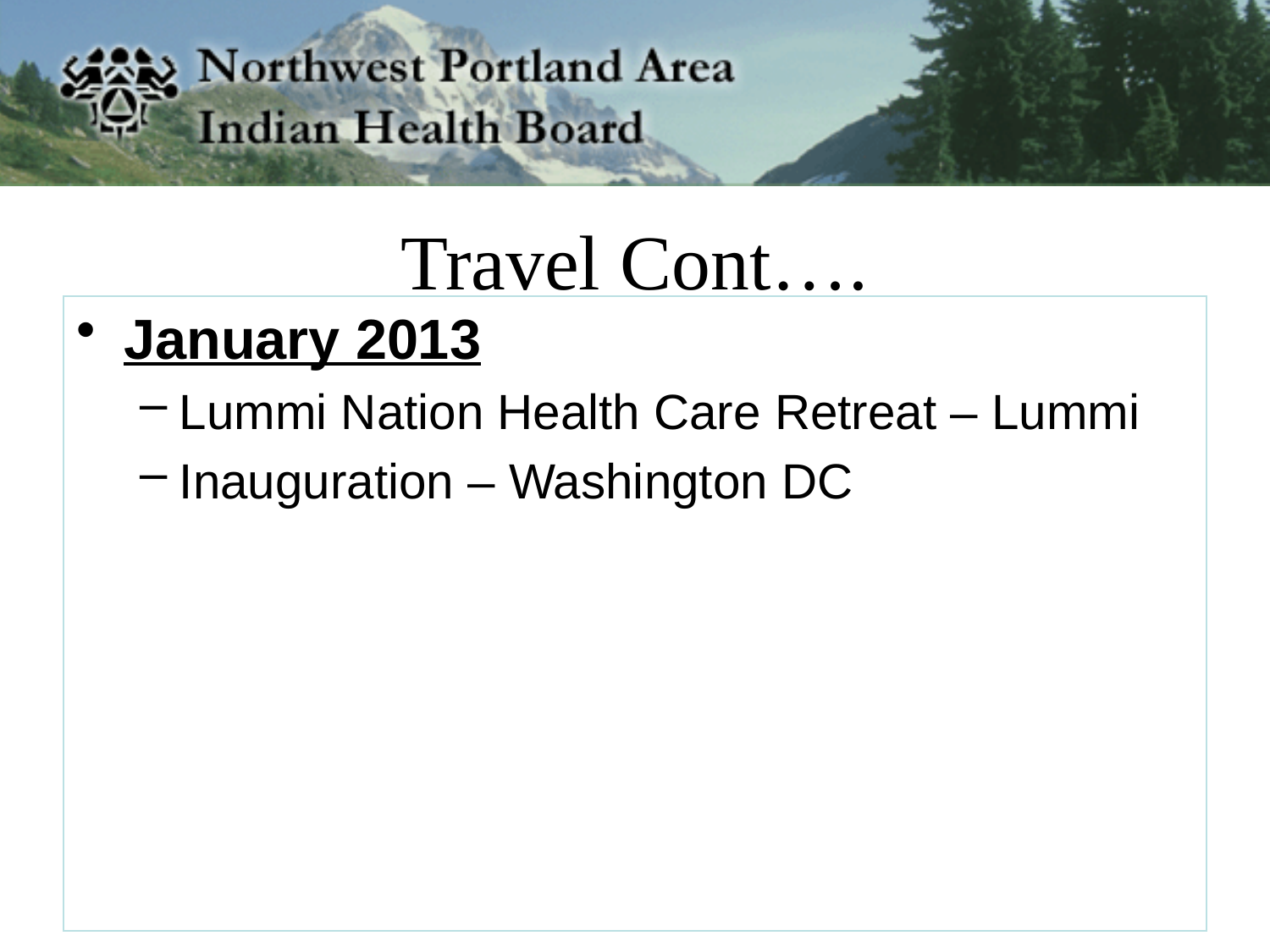

# Travel Cont….
January 2013
Lummi Nation Health Care Retreat – Lummi
Inauguration – Washington DC